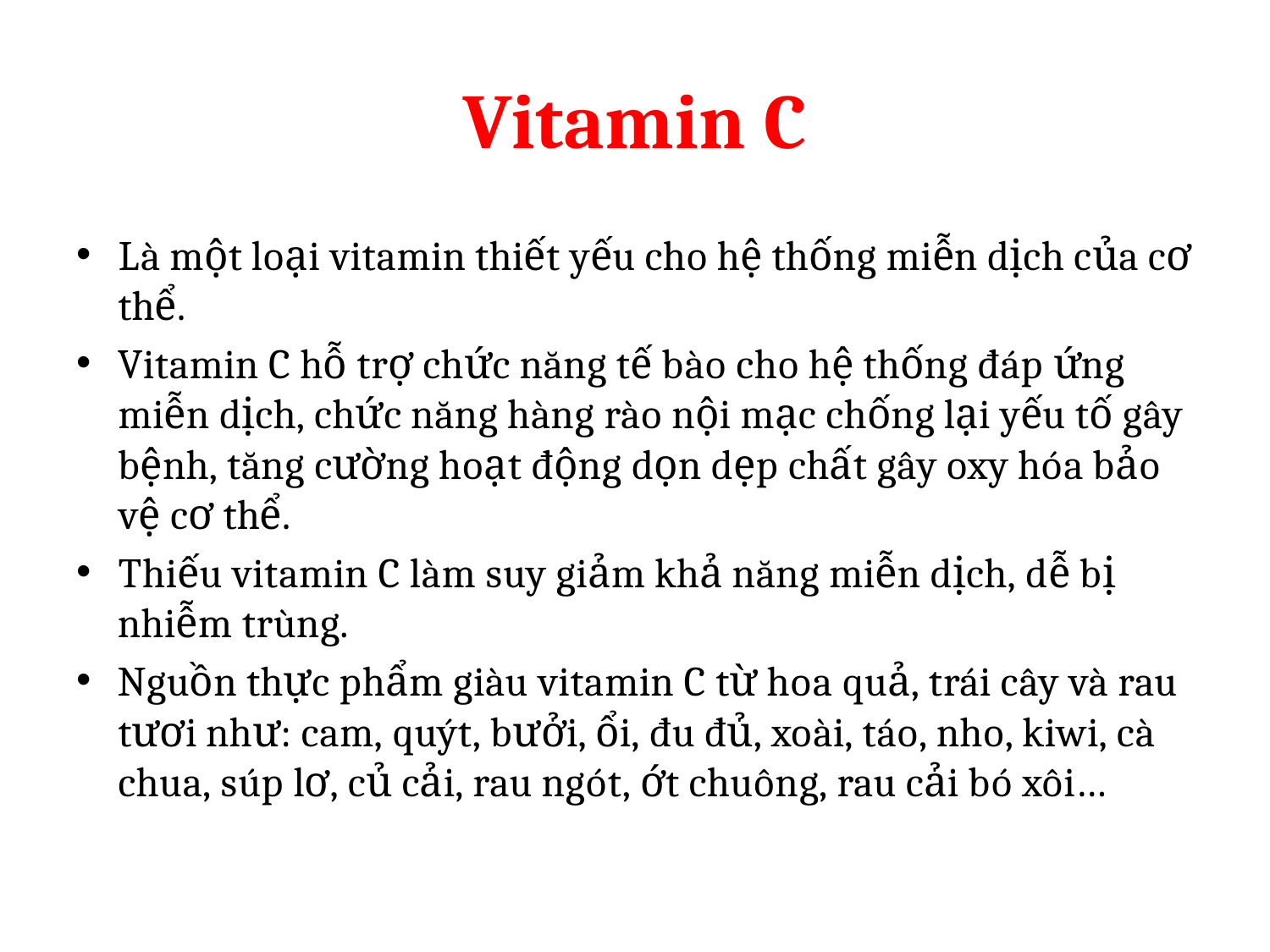

# Vitamin C
Là một loại vitamin thiết yếu cho hệ thống miễn dịch của cơ thể.
Vitamin C hỗ trợ chức năng tế bào cho hệ thống đáp ứng miễn dịch, chức năng hàng rào nội mạc chống lại yếu tố gây bệnh, tăng cường hoạt động dọn dẹp chất gây oxy hóa bảo vệ cơ thể.
Thiếu vitamin C làm suy giảm khả năng miễn dịch, dễ bị nhiễm trùng.
Nguồn thực phẩm giàu vitamin C từ hoa quả, trái cây và rau tươi như: cam, quýt, bưởi, ổi, đu đủ, xoài, táo, nho, kiwi, cà chua, súp lơ, củ cải, rau ngót, ớt chuông, rau cải bó xôi…